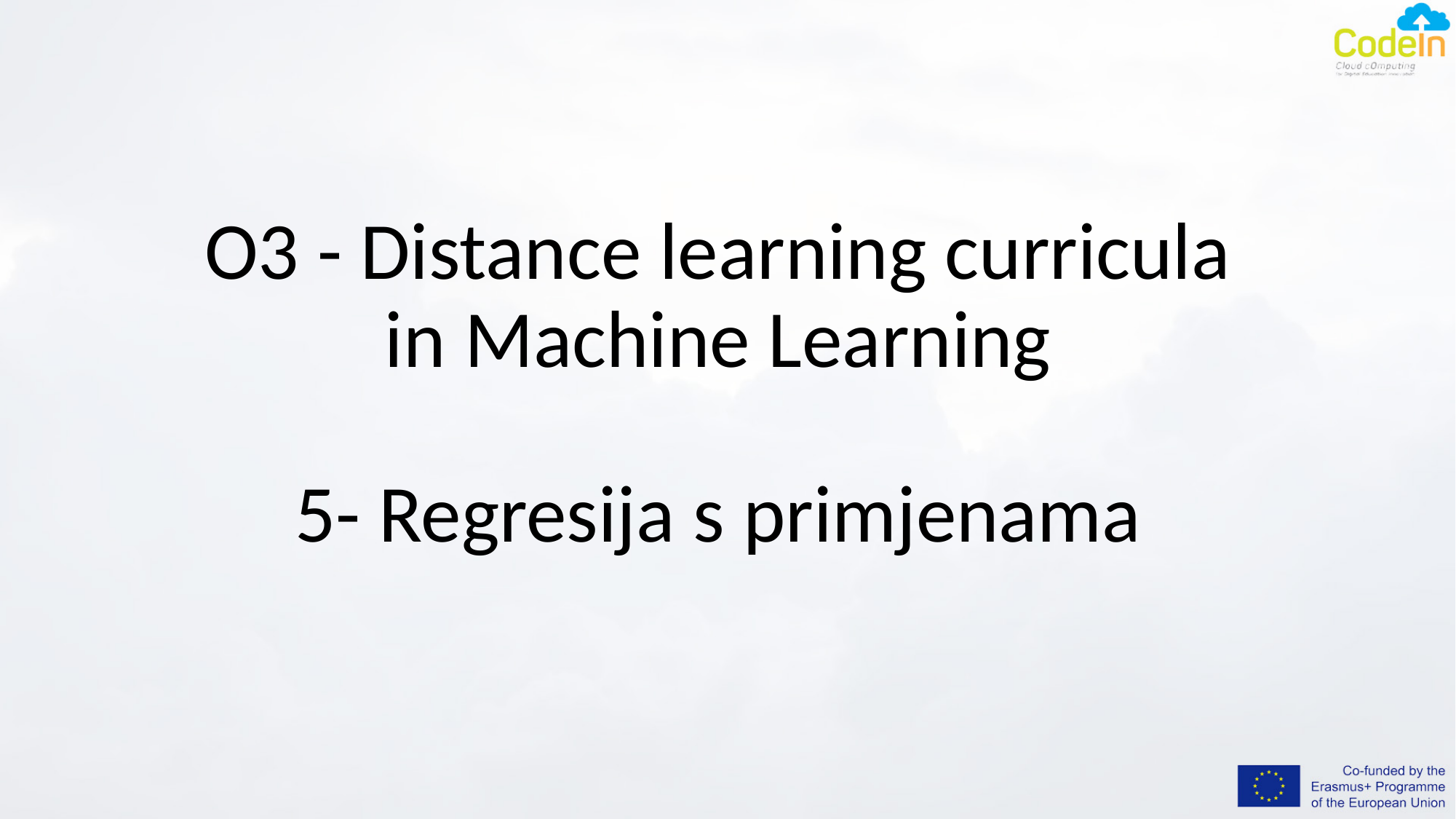

# O3 - Distance learning curricula in Machine Learning 5- Regresija s primjenama